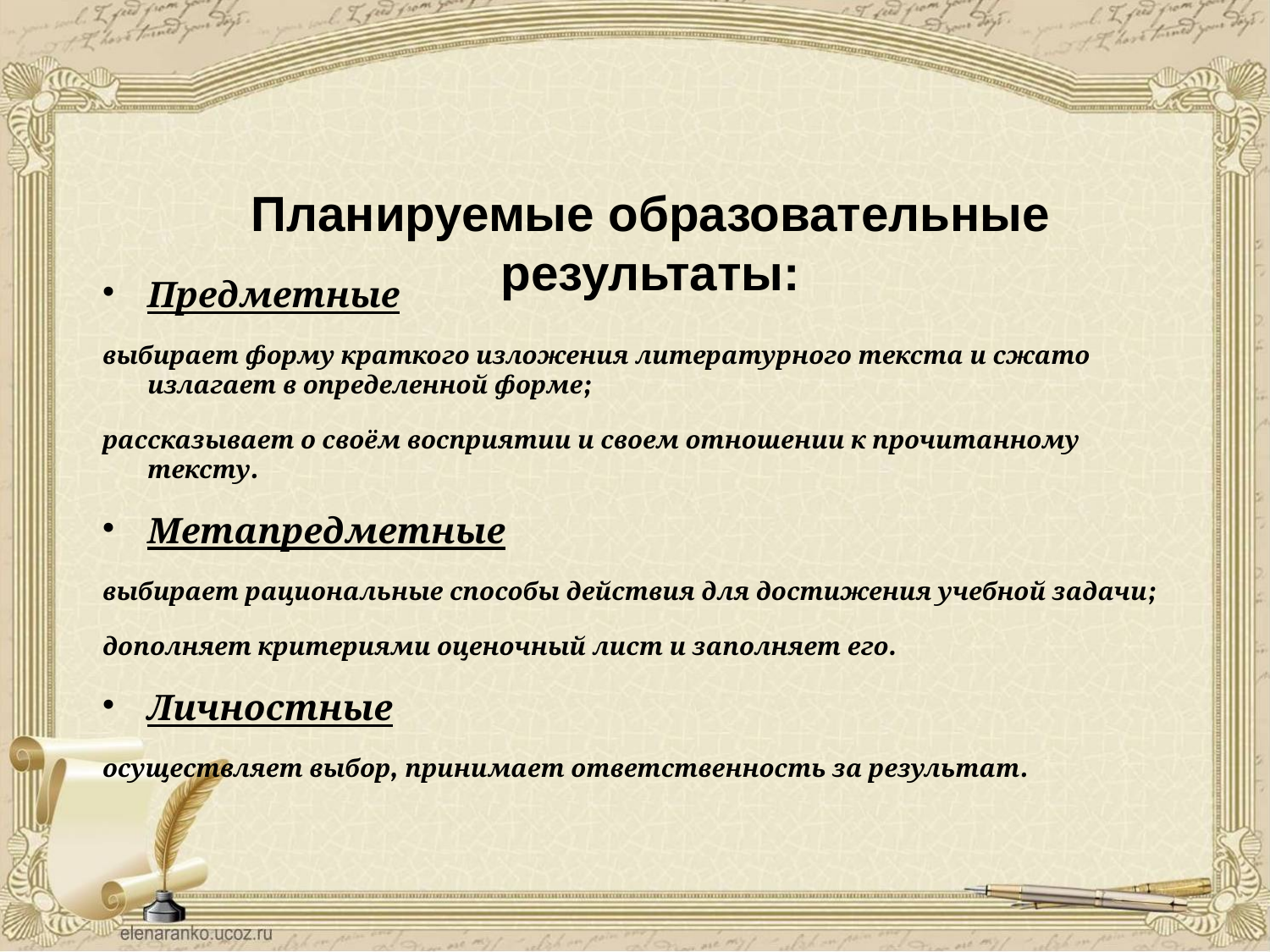

# Планируемые образовательные результаты:
Предметные
выбирает форму краткого изложения литературного текста и сжато излагает в определенной форме;
рассказывает о своём восприятии и своем отношении к прочитанному тексту.
Метапредметные
выбирает рациональные способы действия для достижения учебной задачи;
дополняет критериями оценочный лист и заполняет его.
Личностные
осуществляет выбор, принимает ответственность за результат.